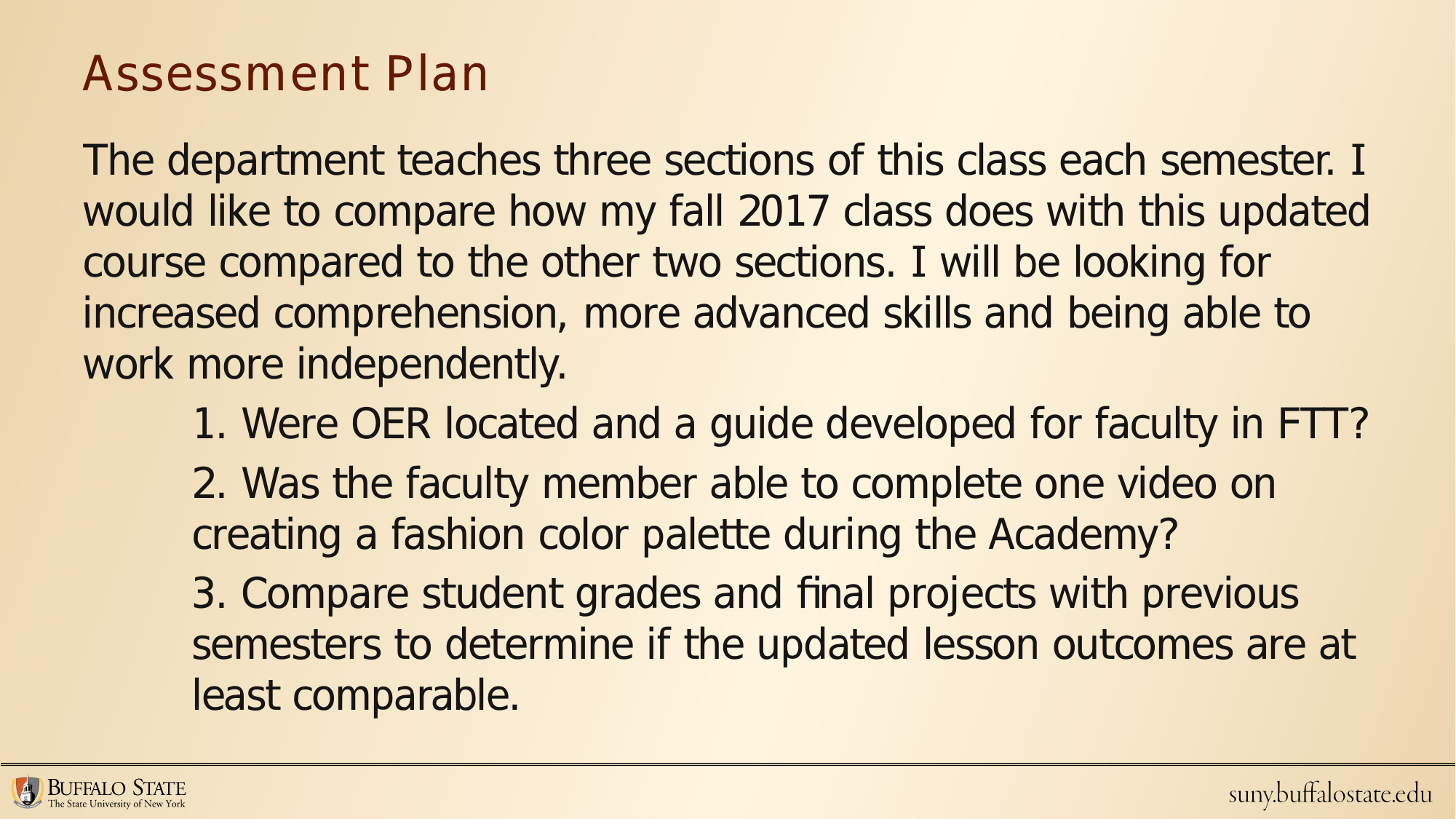

# Assessment Plan
The department teaches three sections of this class each semester. I would like to compare how my fall 2017 class does with this updated course compared to the other two sections. I will be looking for increased comprehension, more advanced skills and being able to work more independently.
	1. Were OER located and a guide developed for faculty in FTT?
	2. Was the faculty member able to complete one video on 	creating a fashion color palette during the Academy?
	3. Compare student grades and final projects with previous 	semesters to determine if the updated lesson outcomes are at 	least comparable.